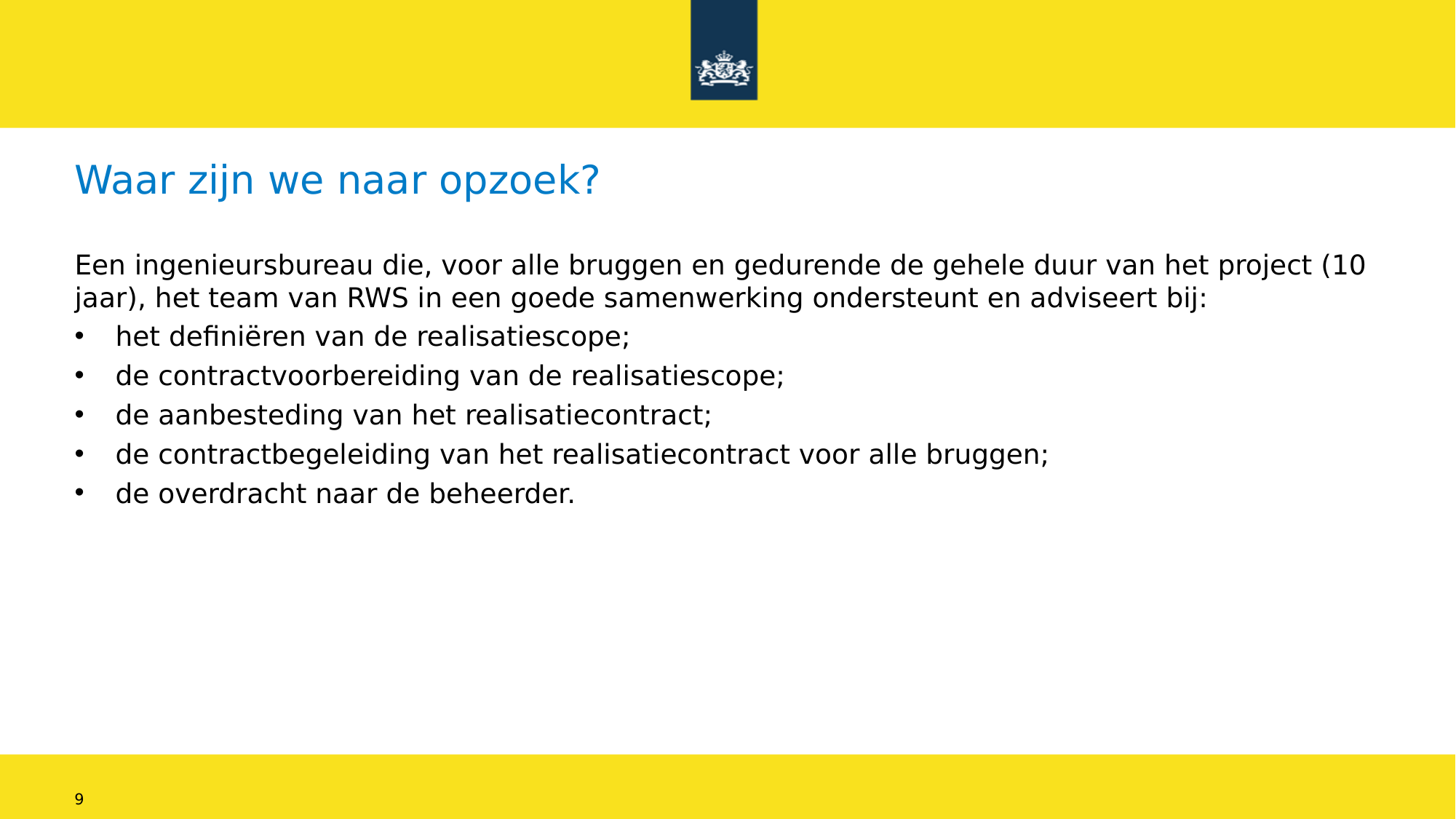

# Waar zijn we naar opzoek?
Een ingenieursbureau die, voor alle bruggen en gedurende de gehele duur van het project (10 jaar), het team van RWS in een goede samenwerking ondersteunt en adviseert bij:
het definiëren van de realisatiescope;
de contractvoorbereiding van de realisatiescope;
de aanbesteding van het realisatiecontract;
de contractbegeleiding van het realisatiecontract voor alle bruggen;
de overdracht naar de beheerder.